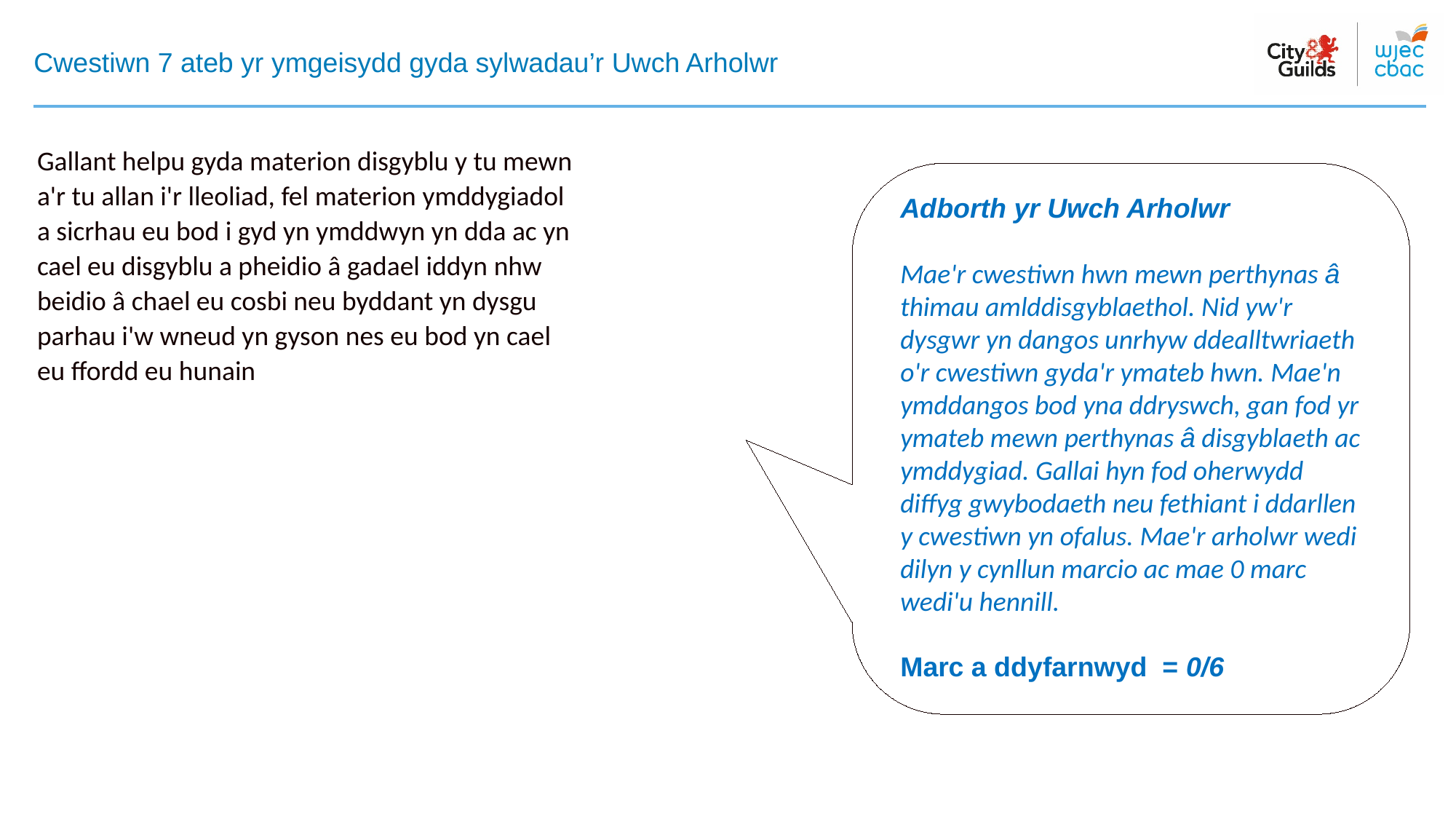

# Cwestiwn 7 ateb yr ymgeisydd gyda sylwadau’r Uwch Arholwr
Gallant helpu gyda materion disgyblu y tu mewn a'r tu allan i'r lleoliad, fel materion ymddygiadol a sicrhau eu bod i gyd yn ymddwyn yn dda ac yn cael eu disgyblu a pheidio â gadael iddyn nhw beidio â chael eu cosbi neu byddant yn dysgu parhau i'w wneud yn gyson nes eu bod yn cael eu ffordd eu hunain

Adborth yr Uwch Arholwr

Mae'r cwestiwn hwn mewn perthynas â thimau amlddisgyblaethol. Nid yw'r dysgwr yn dangos unrhyw ddealltwriaeth o'r cwestiwn gyda'r ymateb hwn. Mae'n ymddangos bod yna ddryswch, gan fod yr ymateb mewn perthynas â disgyblaeth ac ymddygiad. Gallai hyn fod oherwydd diffyg gwybodaeth neu fethiant i ddarllen y cwestiwn yn ofalus. Mae'r arholwr wedi dilyn y cynllun marcio ac mae 0 marc wedi'u hennill.

Marc a ddyfarnwyd  = 0/6